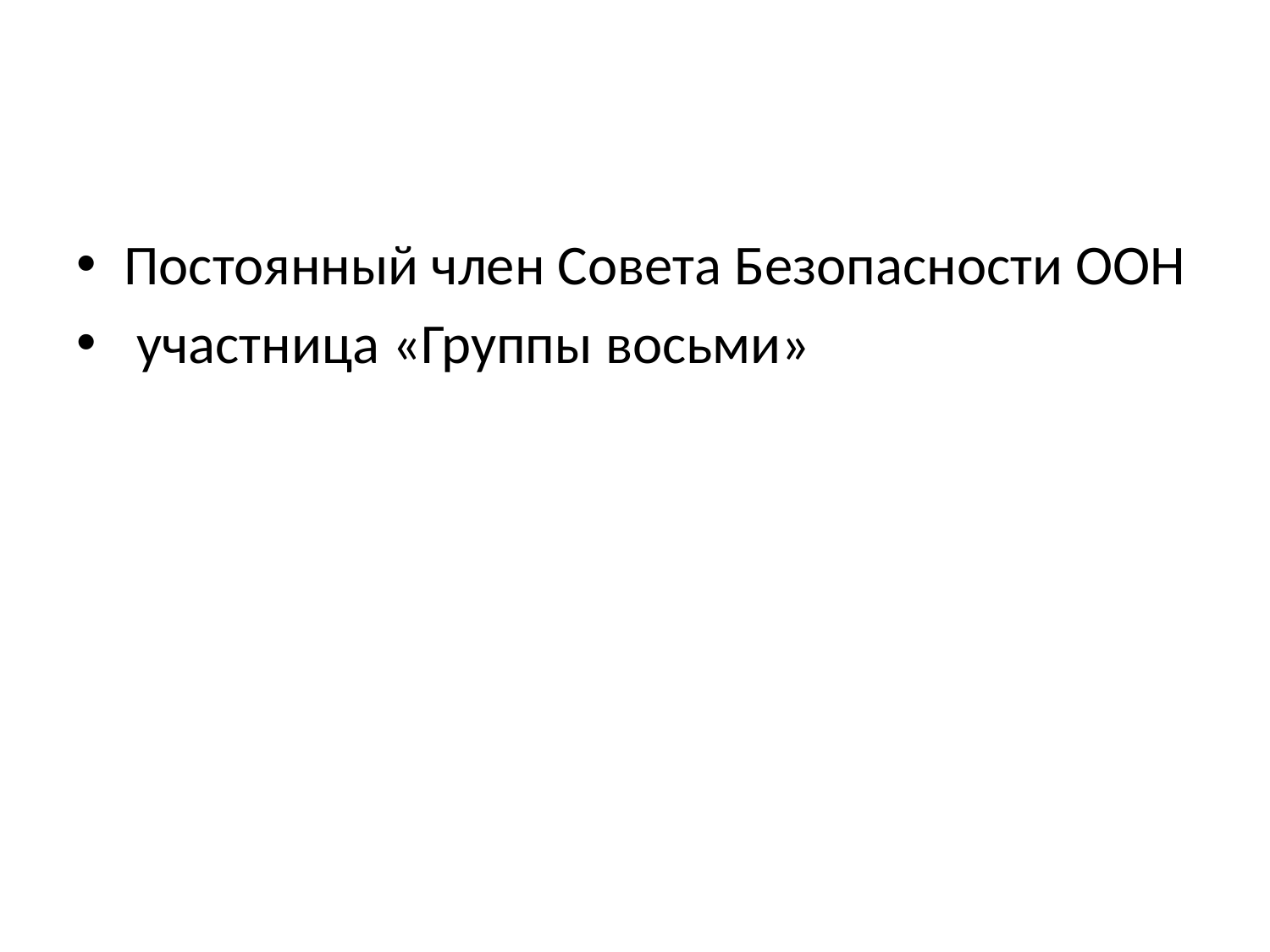

#
Постоянный член Совета Безопасности ООН
 участница «Группы восьми»